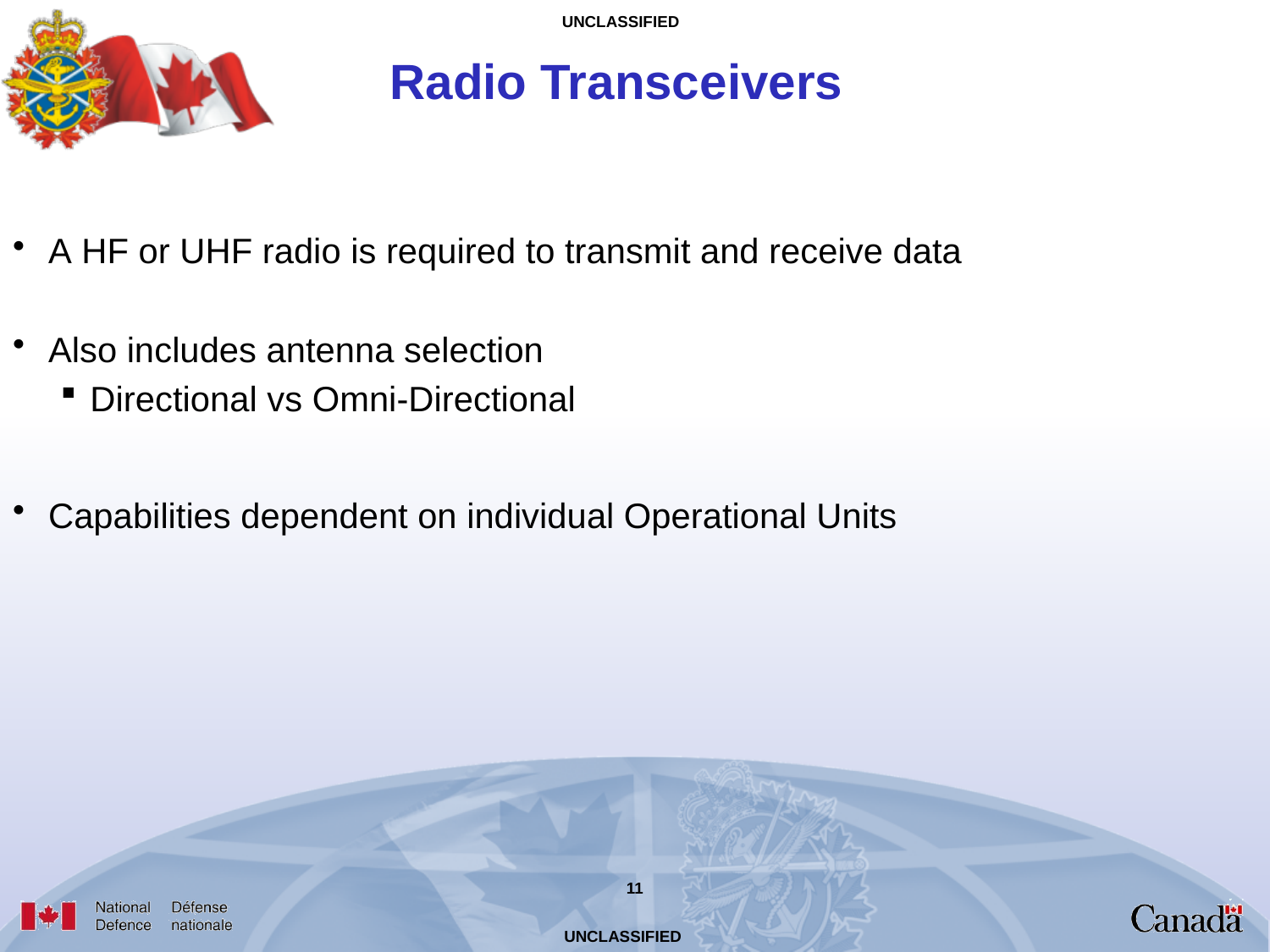

# Radio Transceivers
A HF or UHF radio is required to transmit and receive data

Also includes antenna selection
Directional vs Omni-Directional

Capabilities dependent on individual Operational Units